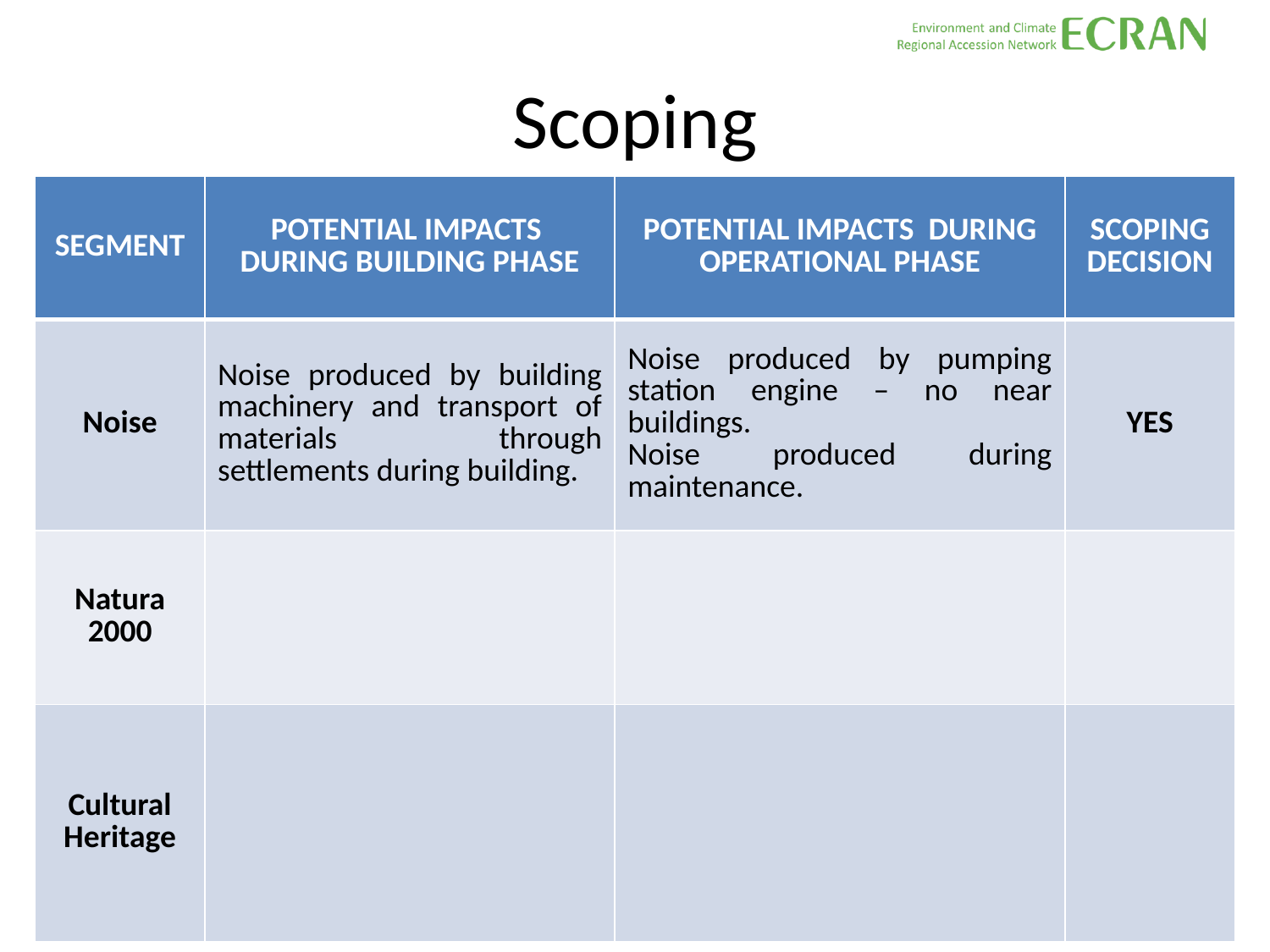

# Scoping
| SEGMENT | POTENTIAL IMPACTS DURING BUILDING PHASE | POTENTIAL IMPACTS DURING OPERATIONAL PHASE | SCOPING DECISION |
| --- | --- | --- | --- |
| Noise | Noise produced by building machinery and transport of materials through settlements during building. | Noise produced by pumping station engine – no near buildings. Noise produced during maintenance. | YES |
| Natura 2000 |  |  |  |
| Cultural Heritage |  |  |  |